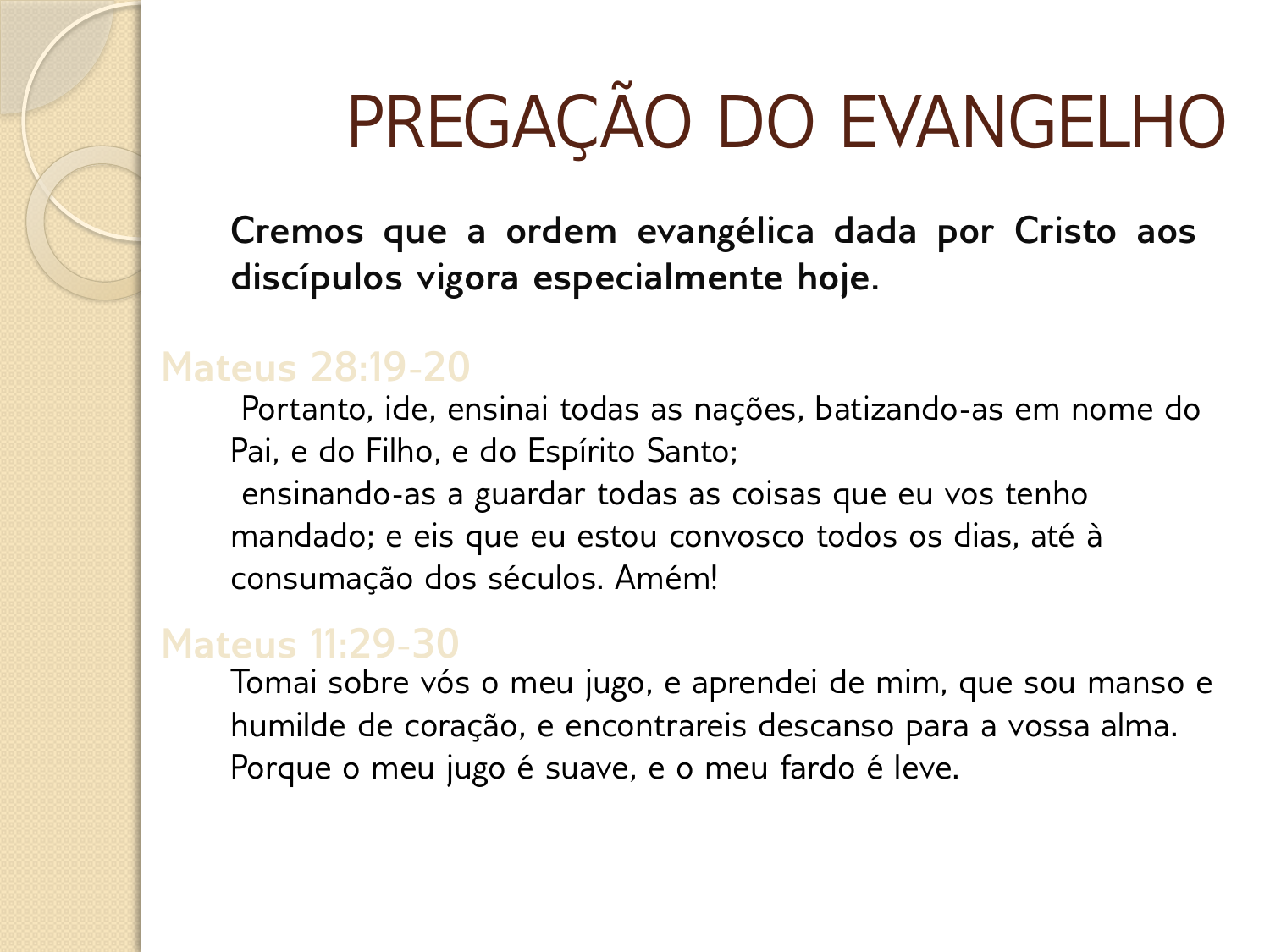

# PREGAÇÃO DO EVANGELHO
Cremos que a ordem evangélica dada por Cristo aos discípulos vigora especialmente hoje.
Mateus 28:19-20
 Portanto, ide, ensinai todas as nações, batizando-as em nome do Pai, e do Filho, e do Espírito Santo;
 ensinando-as a guardar todas as coisas que eu vos tenho mandado; e eis que eu estou convosco todos os dias, até à consumação dos séculos. Amém!
Mateus 11:29-30
Tomai sobre vós o meu jugo, e aprendei de mim, que sou manso e humilde de coração, e encontrareis descanso para a vossa alma.  Porque o meu jugo é suave, e o meu fardo é leve.